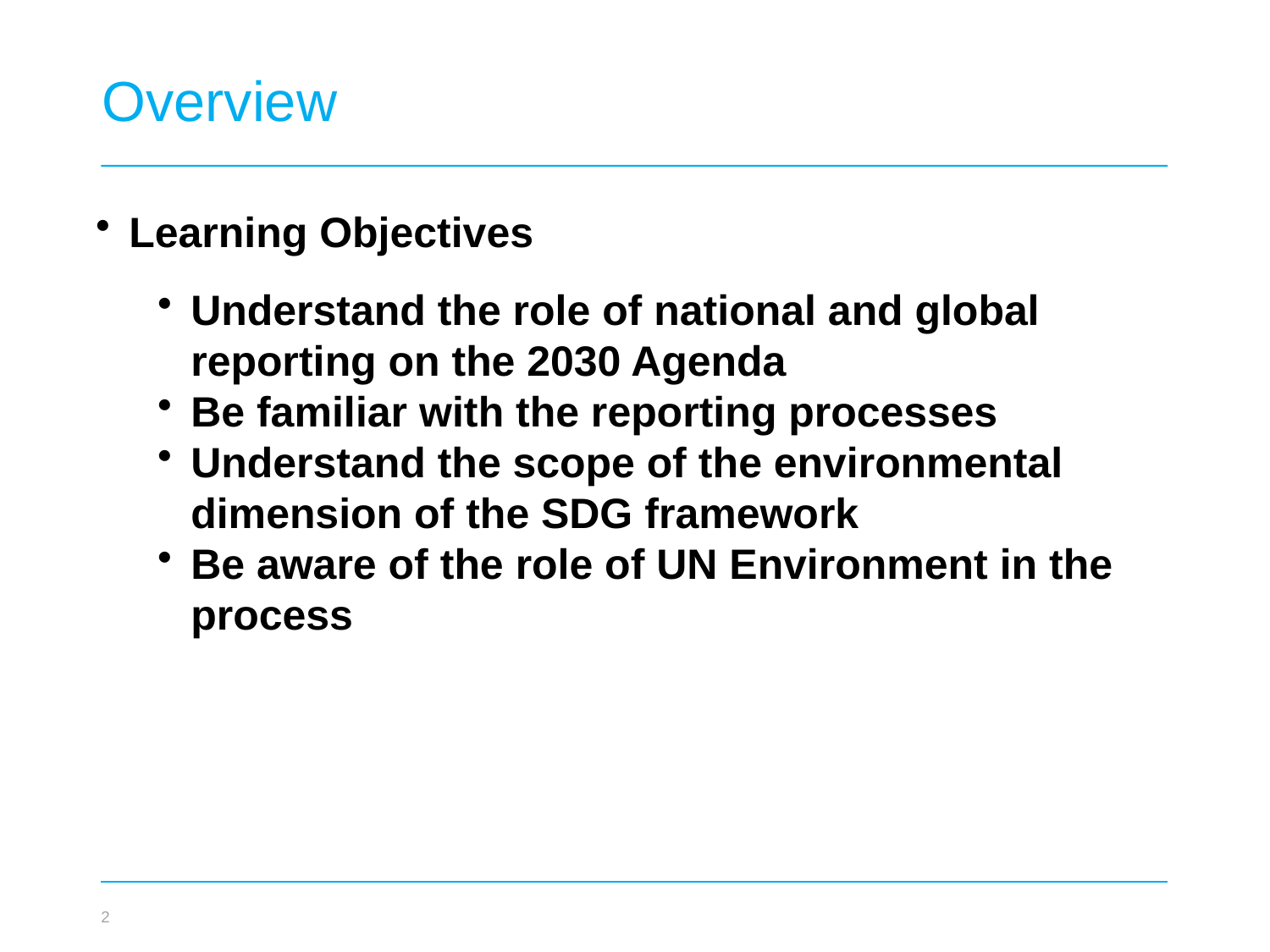

Overview

Learning Objectives
Understand the role of national and global reporting on the 2030 Agenda
Be familiar with the reporting processes
Understand the scope of the environmental dimension of the SDG framework
Be aware of the role of UN Environment in the process

Photo credit to be given
as shown alongside
(in black or in white)
© NABU/Holger Schulz

2